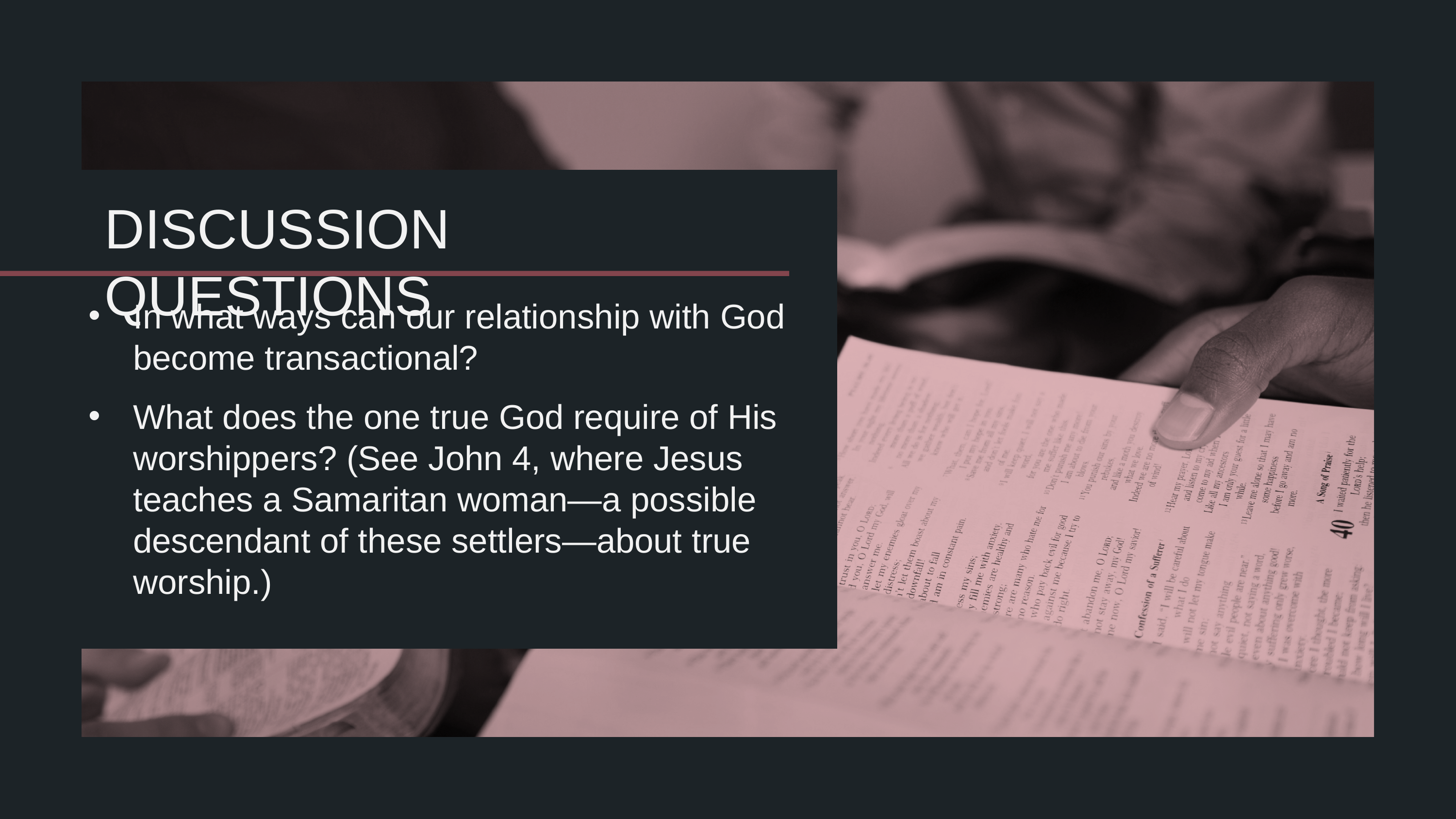

In what ways can our relationship with God become transactional?
What does the one true God require of His worshippers? (See John 4, where Jesus teaches a Samaritan woman—a possible descendant of these settlers—about true worship.)